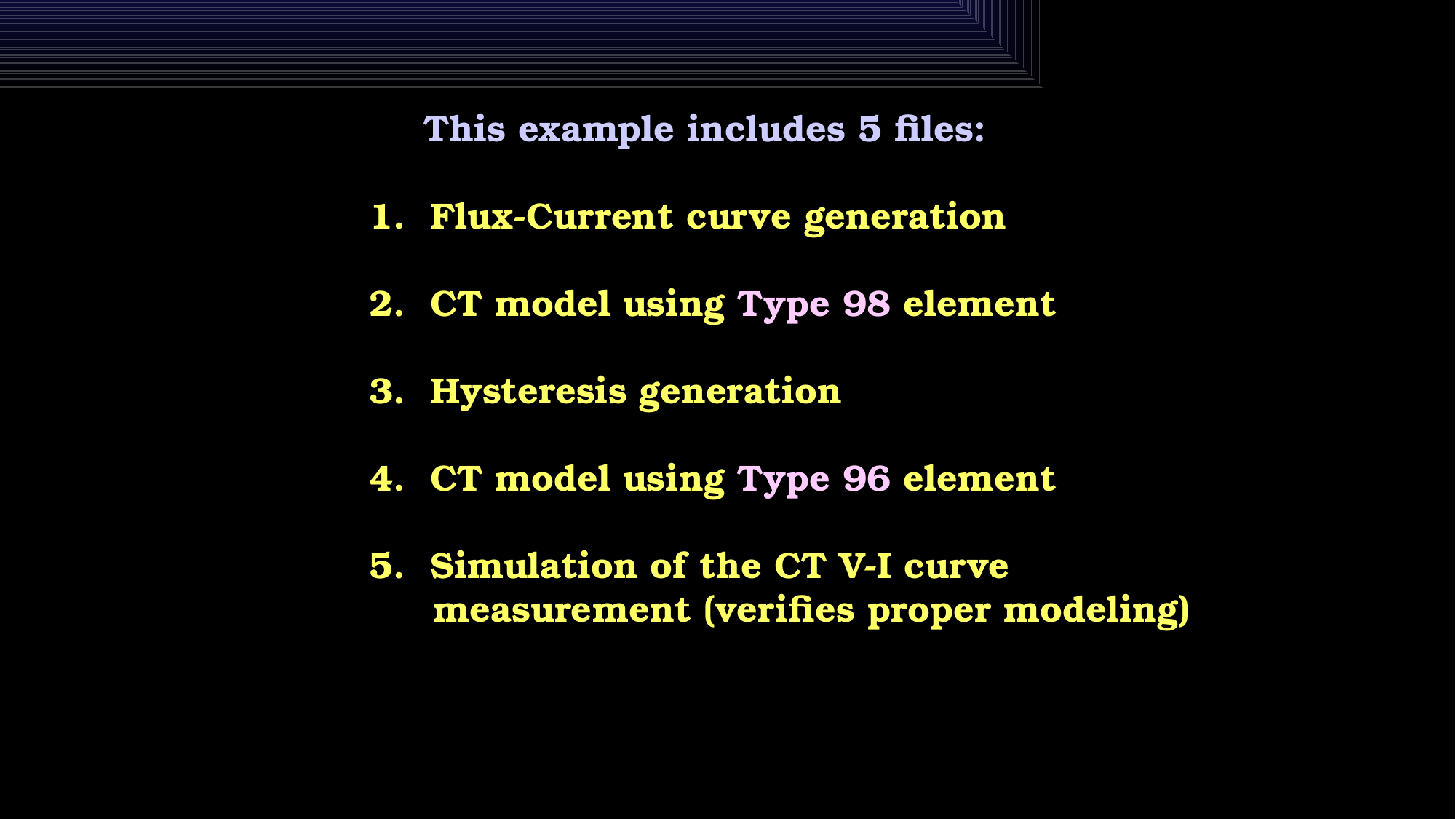

This example includes 5 files:

	1.  Flux-Current curve generation

	2.  CT model using Type 98 element

	3.  Hysteresis generation

	4.  CT model using Type 96 element

	5.  Simulation of the CT V-I curve
              measurement (verifies proper modeling)